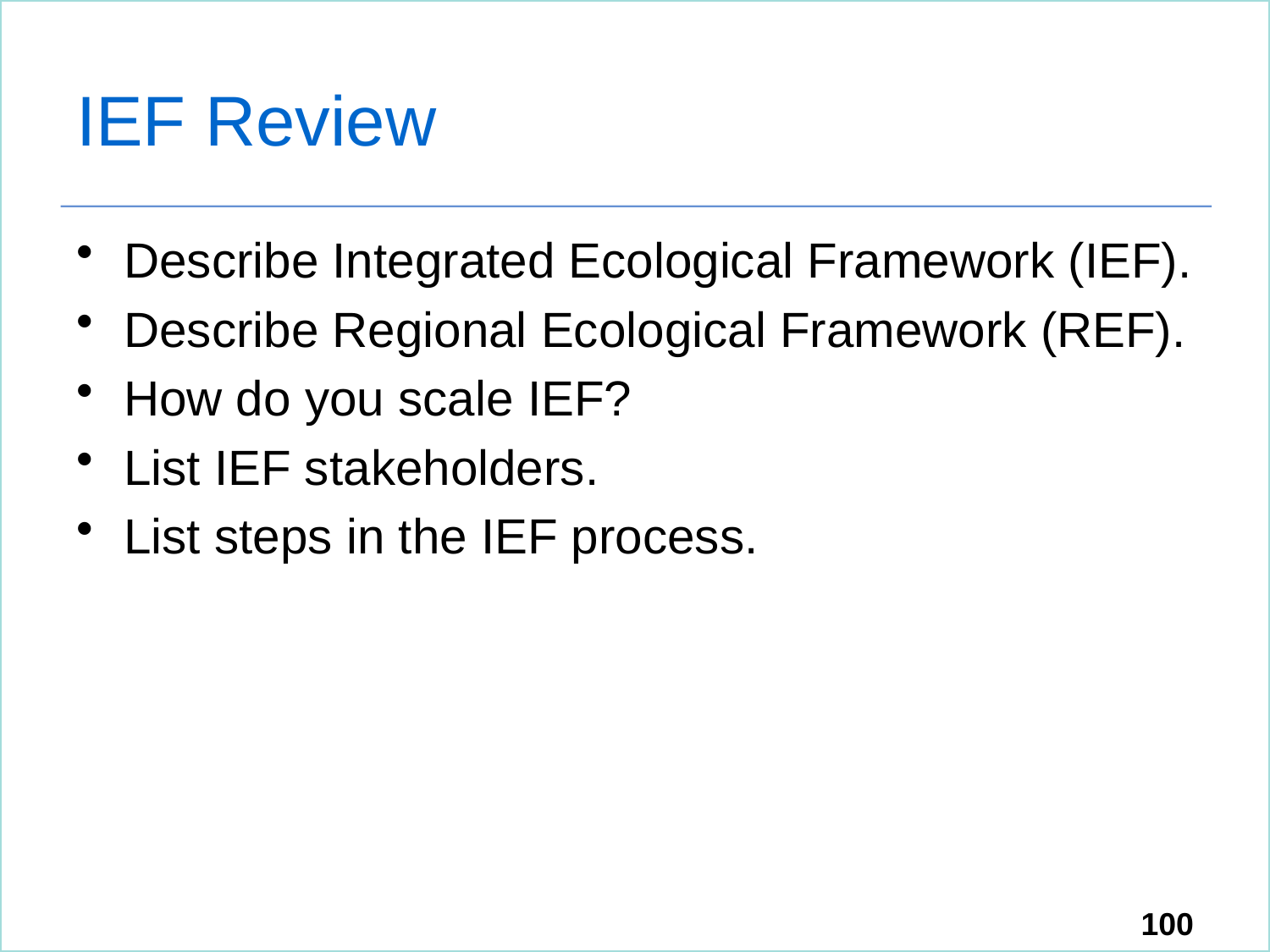

# IEF Review
Describe Integrated Ecological Framework (IEF).
Describe Regional Ecological Framework (REF).
How do you scale IEF?
List IEF stakeholders.
List steps in the IEF process.

100